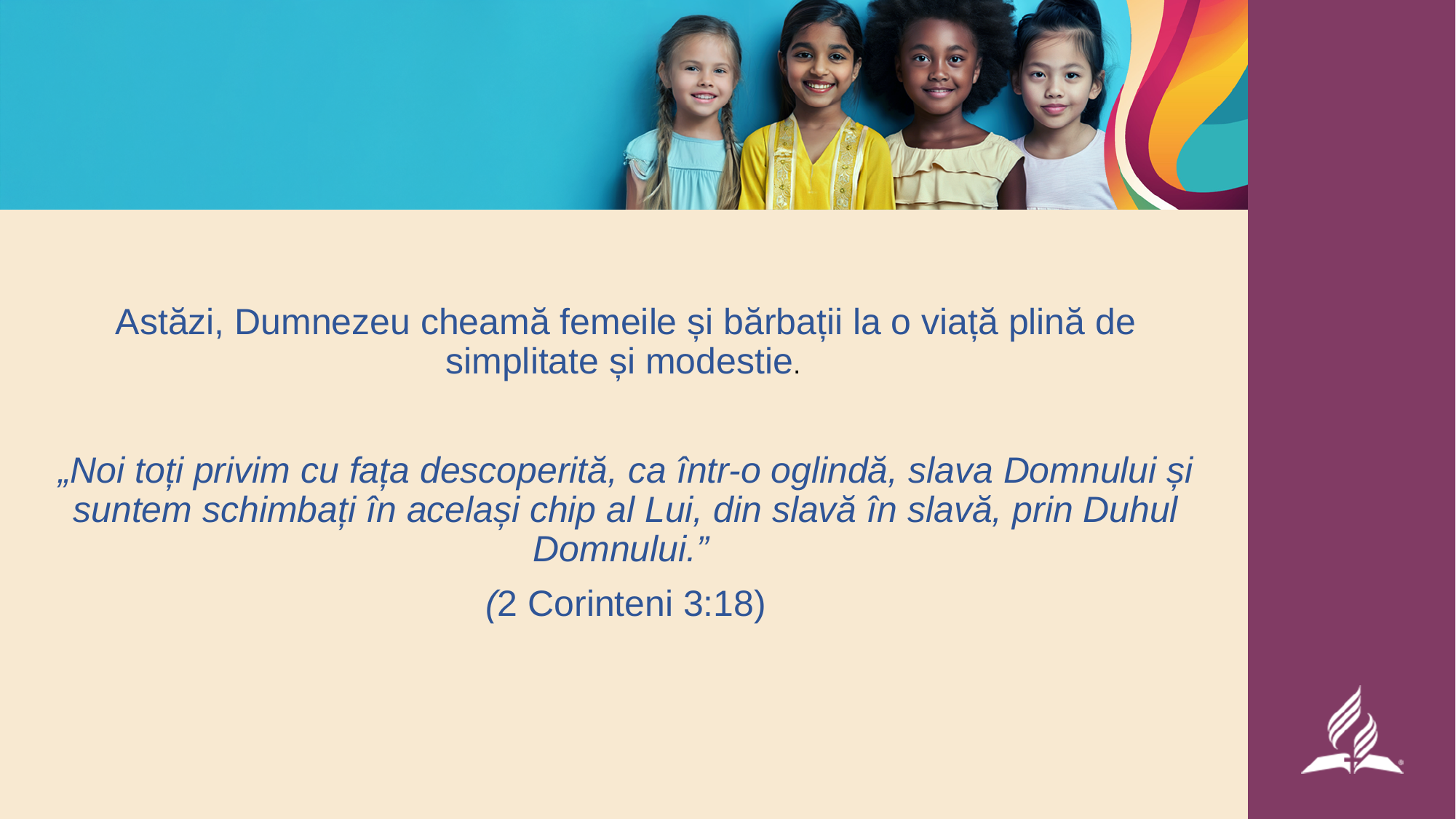

Astăzi, Dumnezeu cheamă femeile și bărbații la o viață plină de simplitate și modestie.

„Noi toți privim cu fața descoperită, ca într-o oglindă, slava Domnului și suntem schimbați în același chip al Lui, din slavă în slavă, prin Duhul Domnului.”
(2 Corinteni 3:18)